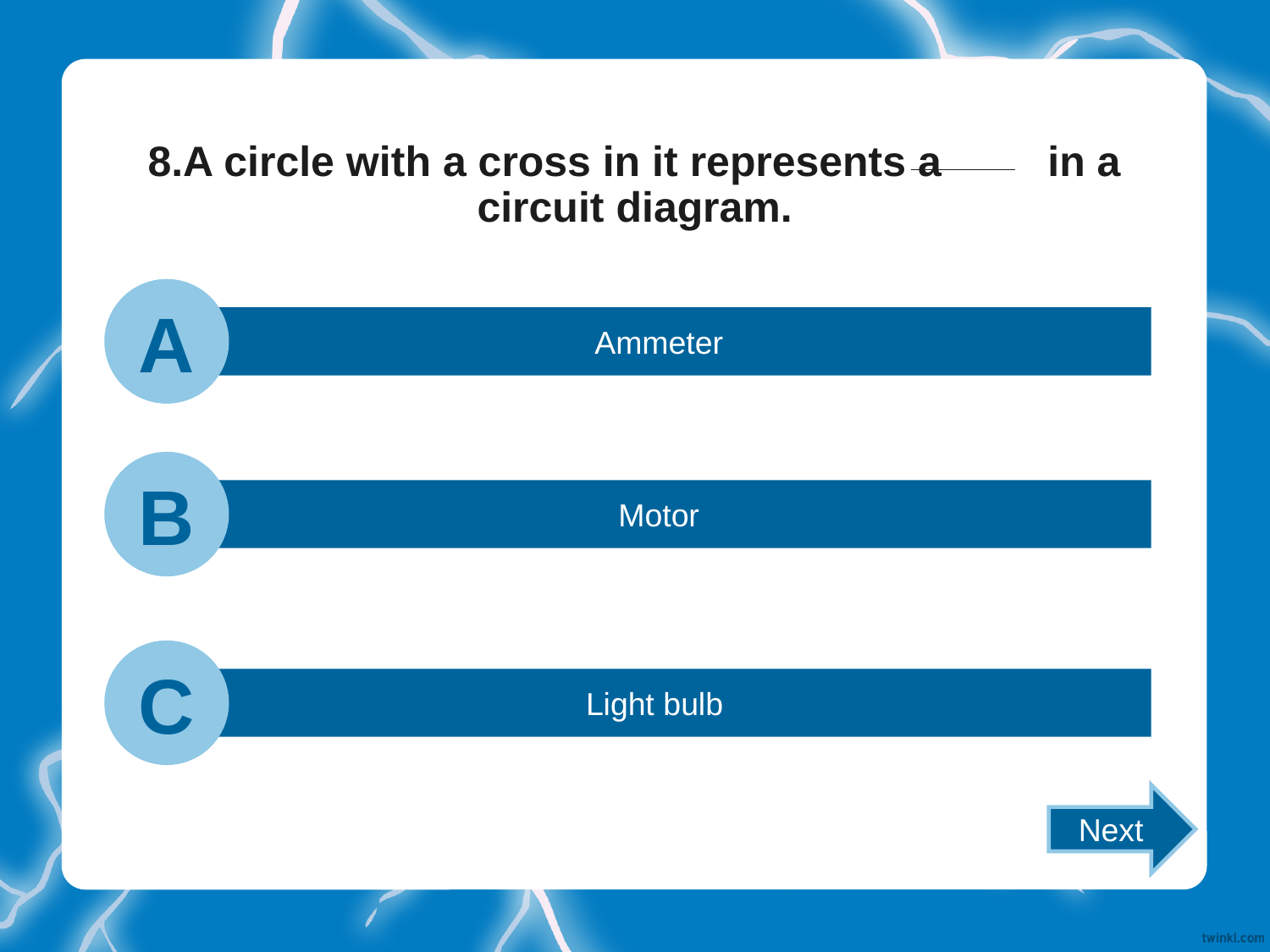

# 8.A circle with a cross in it represents a         in a circuit diagram.
A
Ammeter
B
Motor
C
Light bulb
Next